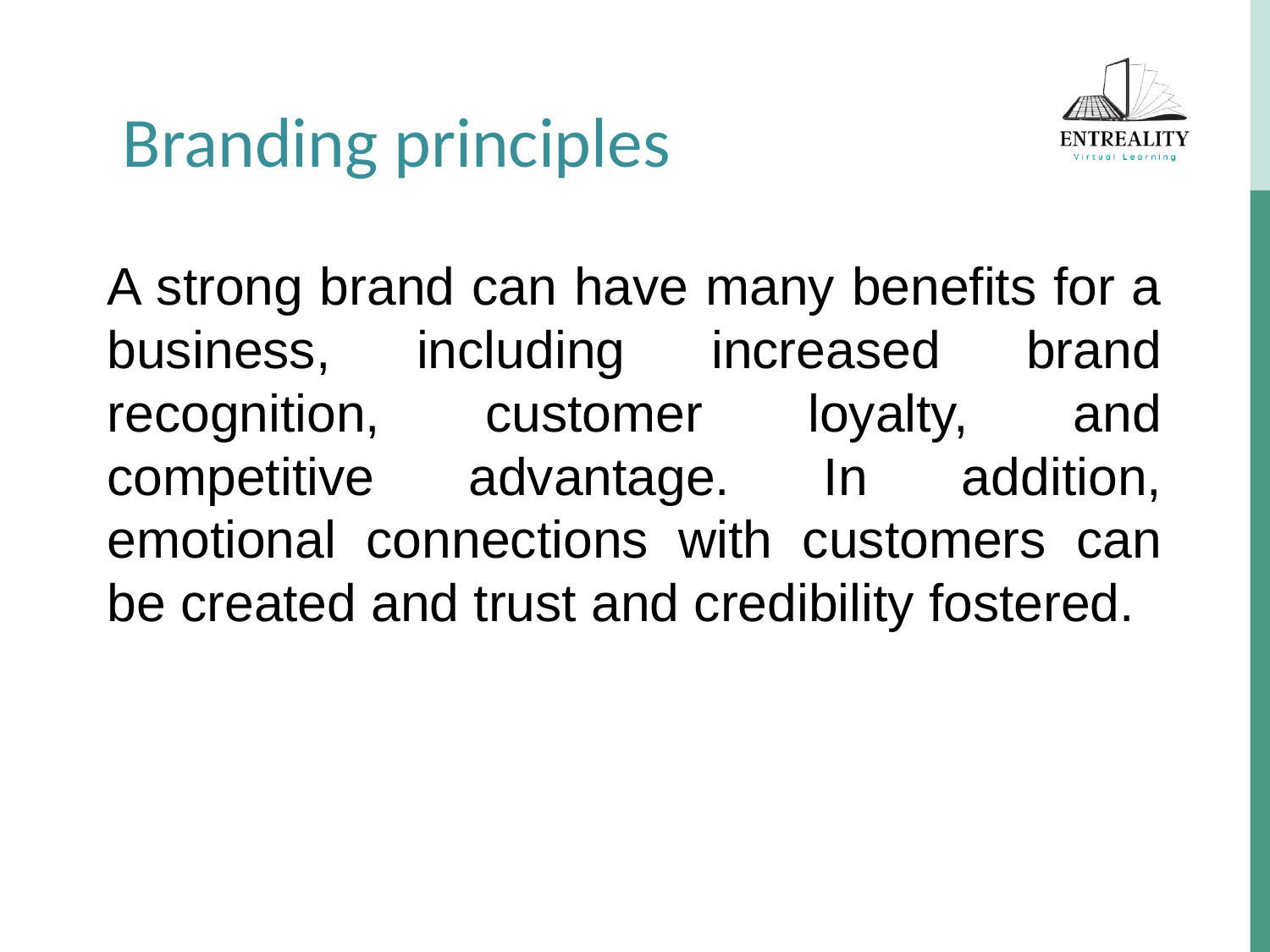

Branding principles
A strong brand can have many benefits for a business, including increased brand recognition, customer loyalty, and competitive advantage. In addition, emotional connections with customers can be created and trust and credibility fostered.